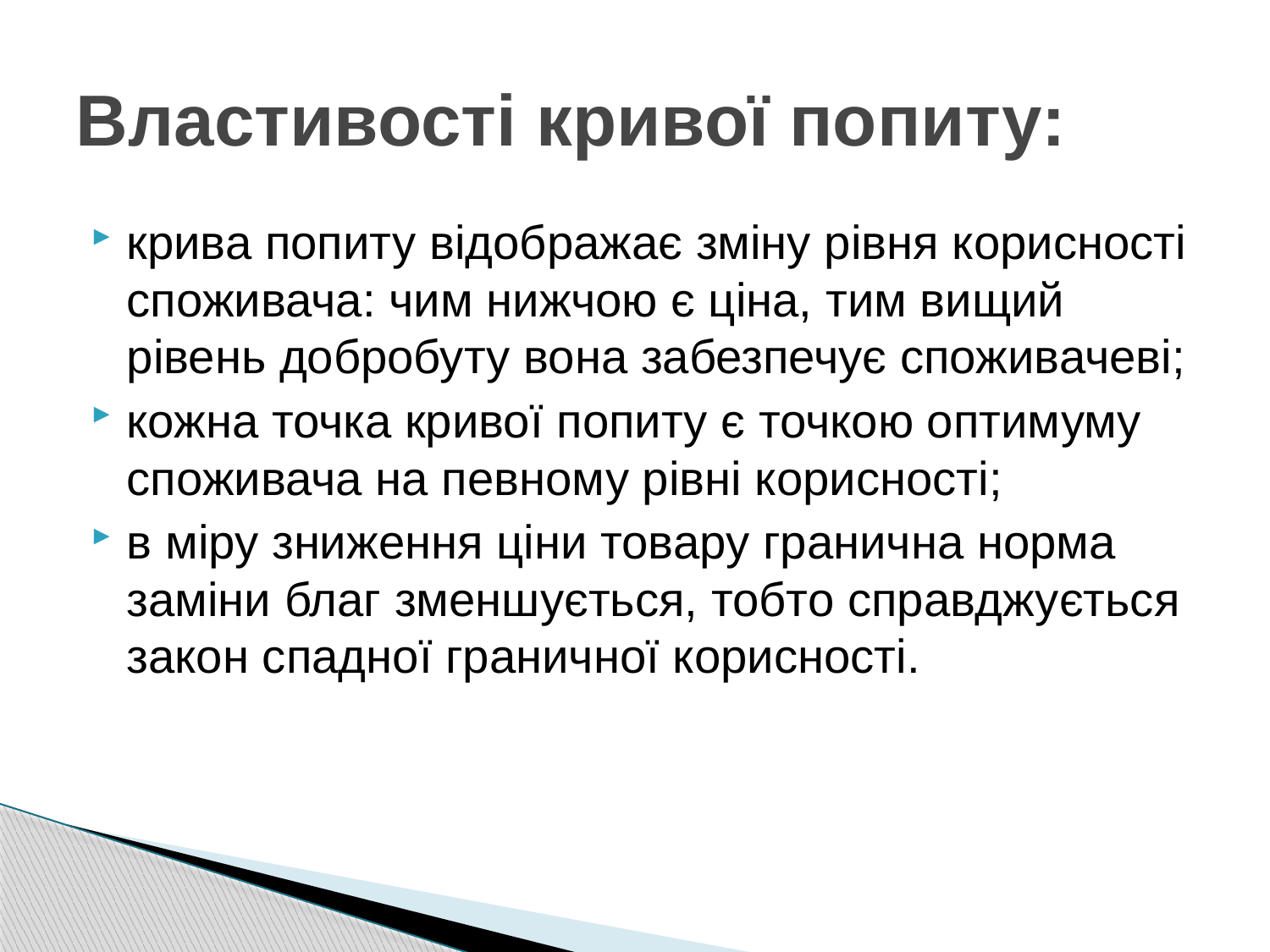

# Властивості кривої попиту:
крива попиту відображає зміну рівня корисності споживача: чим нижчою є ціна, тим вищий рівень добробуту вона забезпечує споживачеві;
кожна точка кривої попиту є точкою оптимуму споживача на певному рівні корисності;
в міру зниження ціни товару гранична норма заміни благ зменшується, тобто справджується закон спадної граничної корисності.